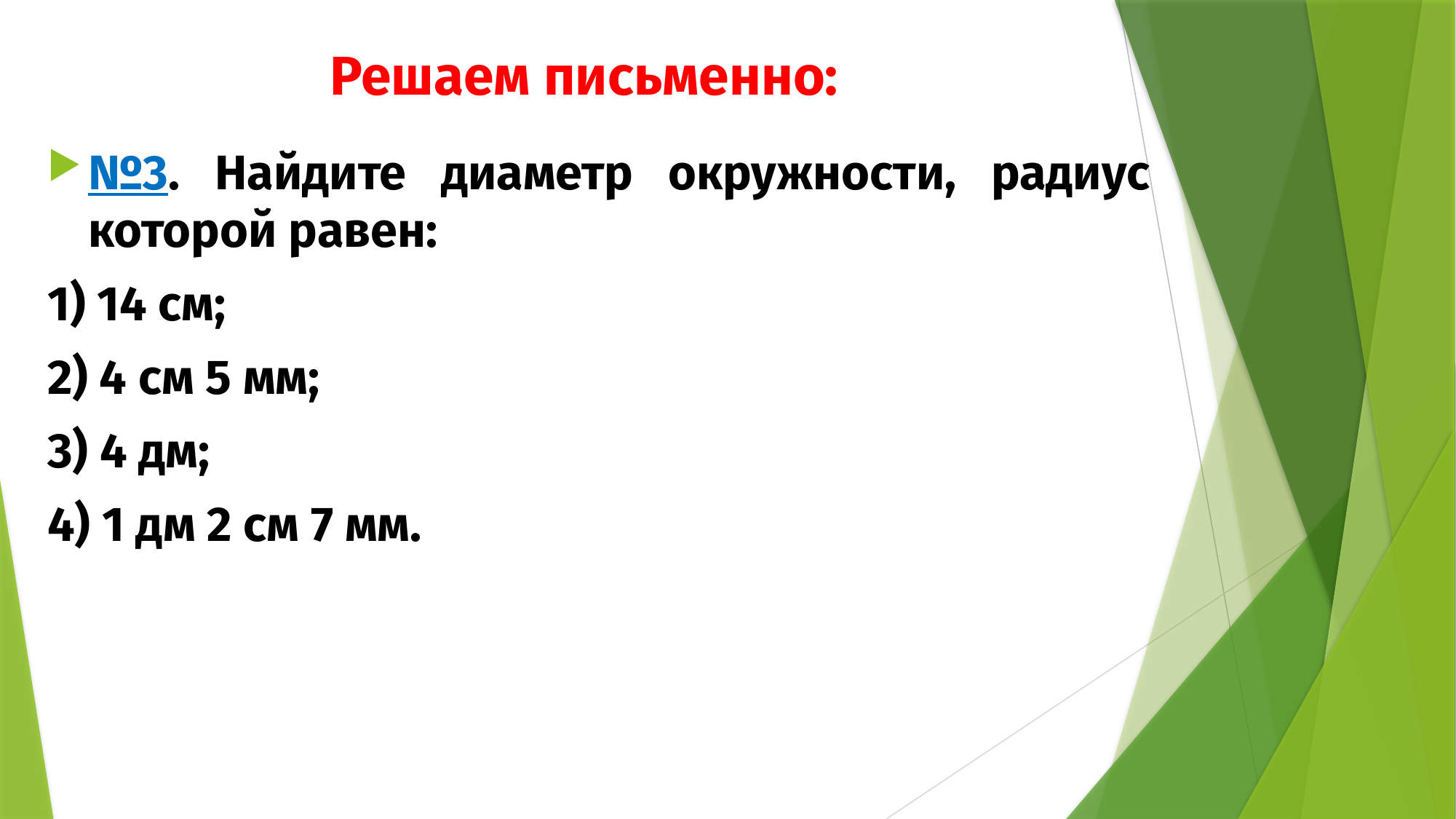

# Решаем письменно:
№3. Найдите диаметр окружности, радиус которой равен:
1) 14 см;
2) 4 см 5 мм;
3) 4 дм;
4) 1 дм 2 см 7 мм.